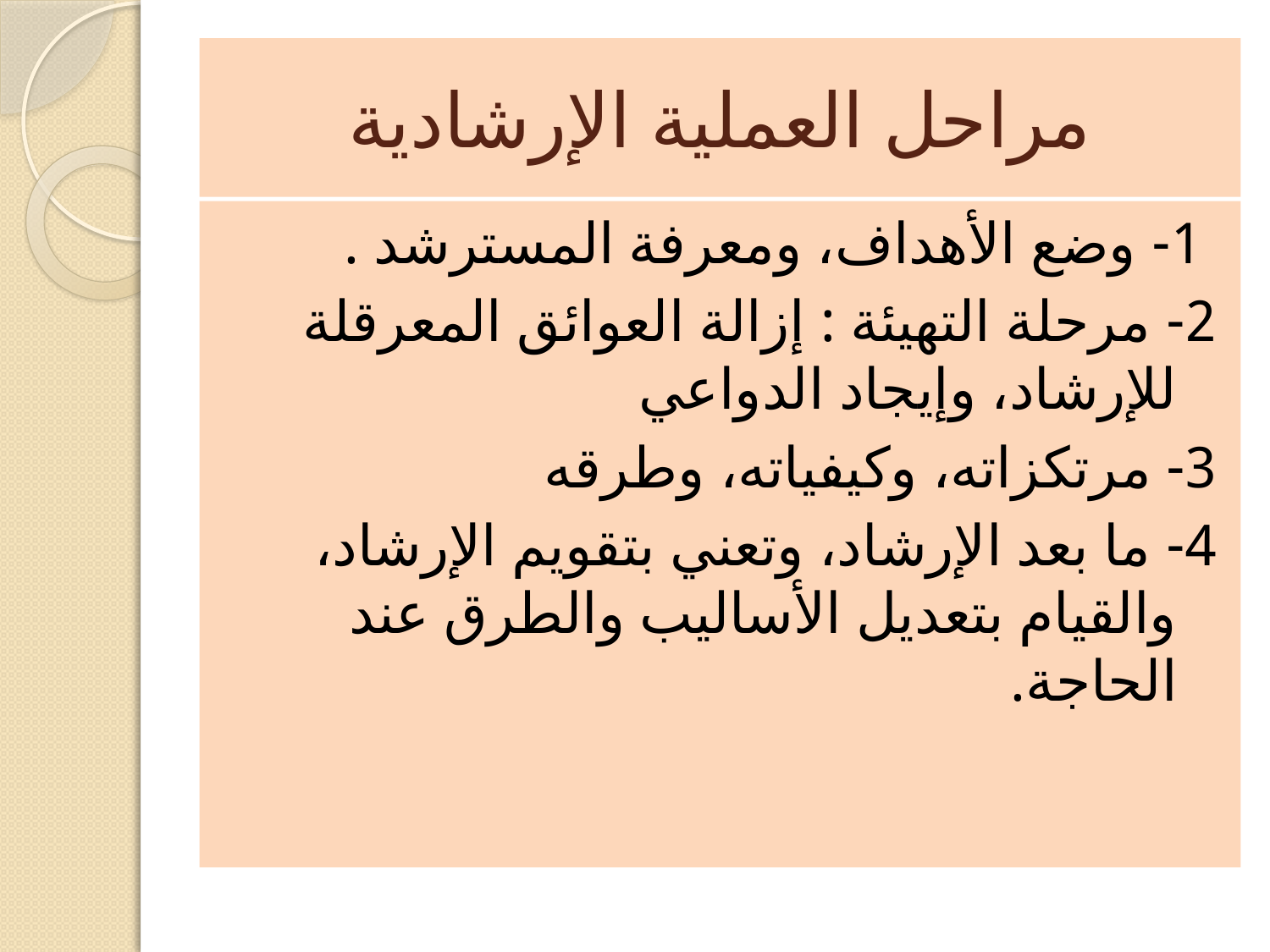

# مراحل العملية الإرشادية
 1- وضع الأهداف، ومعرفة المسترشد .
2- مرحلة التهيئة : إزالة العوائق المعرقلة للإرشاد، وإيجاد الدواعي
3- مرتكزاته، وكيفياته، وطرقه
4- ما بعد الإرشاد، وتعني بتقويم الإرشاد، والقيام بتعديل الأساليب والطرق عند الحاجة.